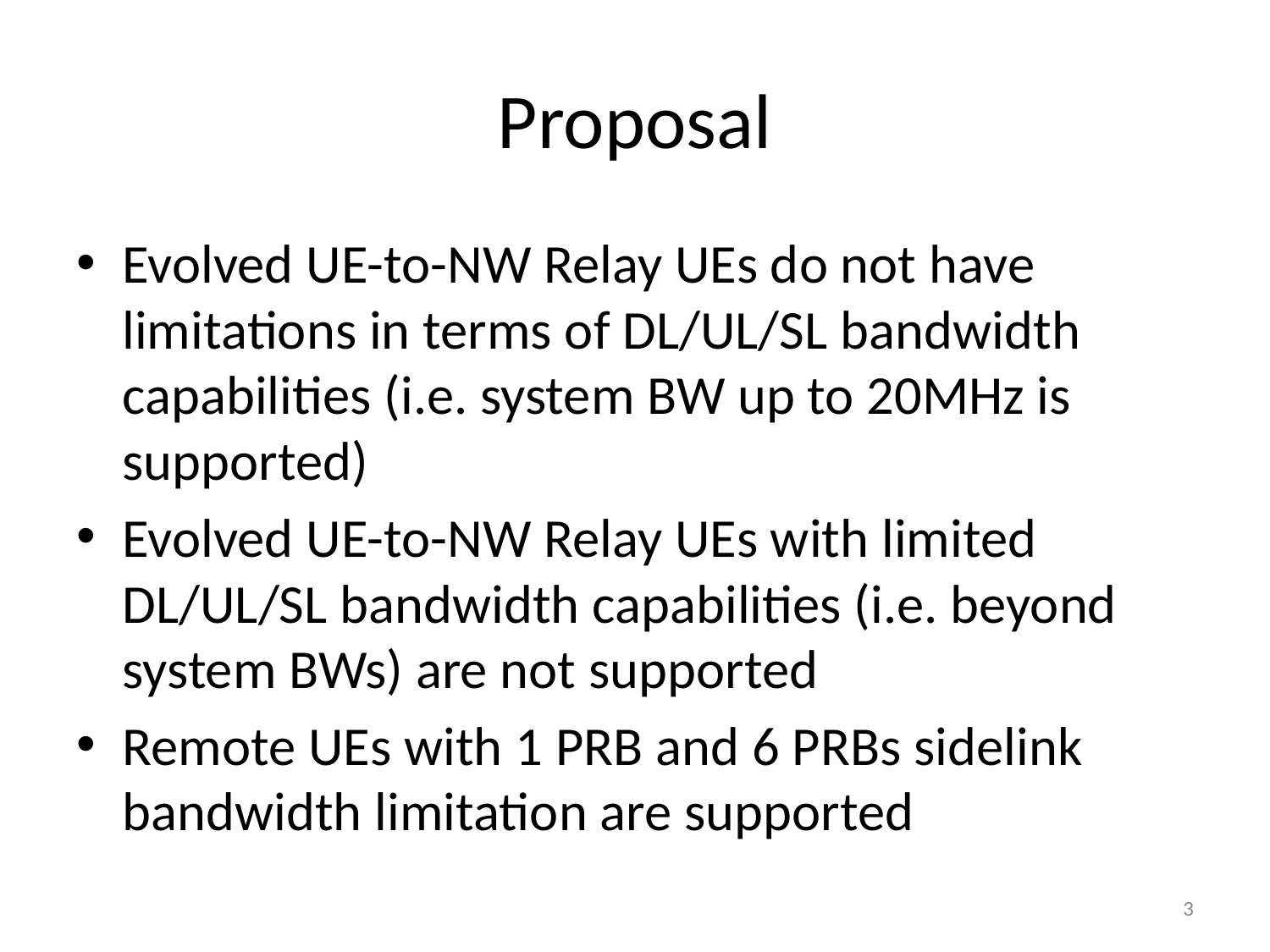

# Proposal
Evolved UE-to-NW Relay UEs do not have limitations in terms of DL/UL/SL bandwidth capabilities (i.e. system BW up to 20MHz is supported)
Evolved UE-to-NW Relay UEs with limited DL/UL/SL bandwidth capabilities (i.e. beyond system BWs) are not supported
Remote UEs with 1 PRB and 6 PRBs sidelink bandwidth limitation are supported
3